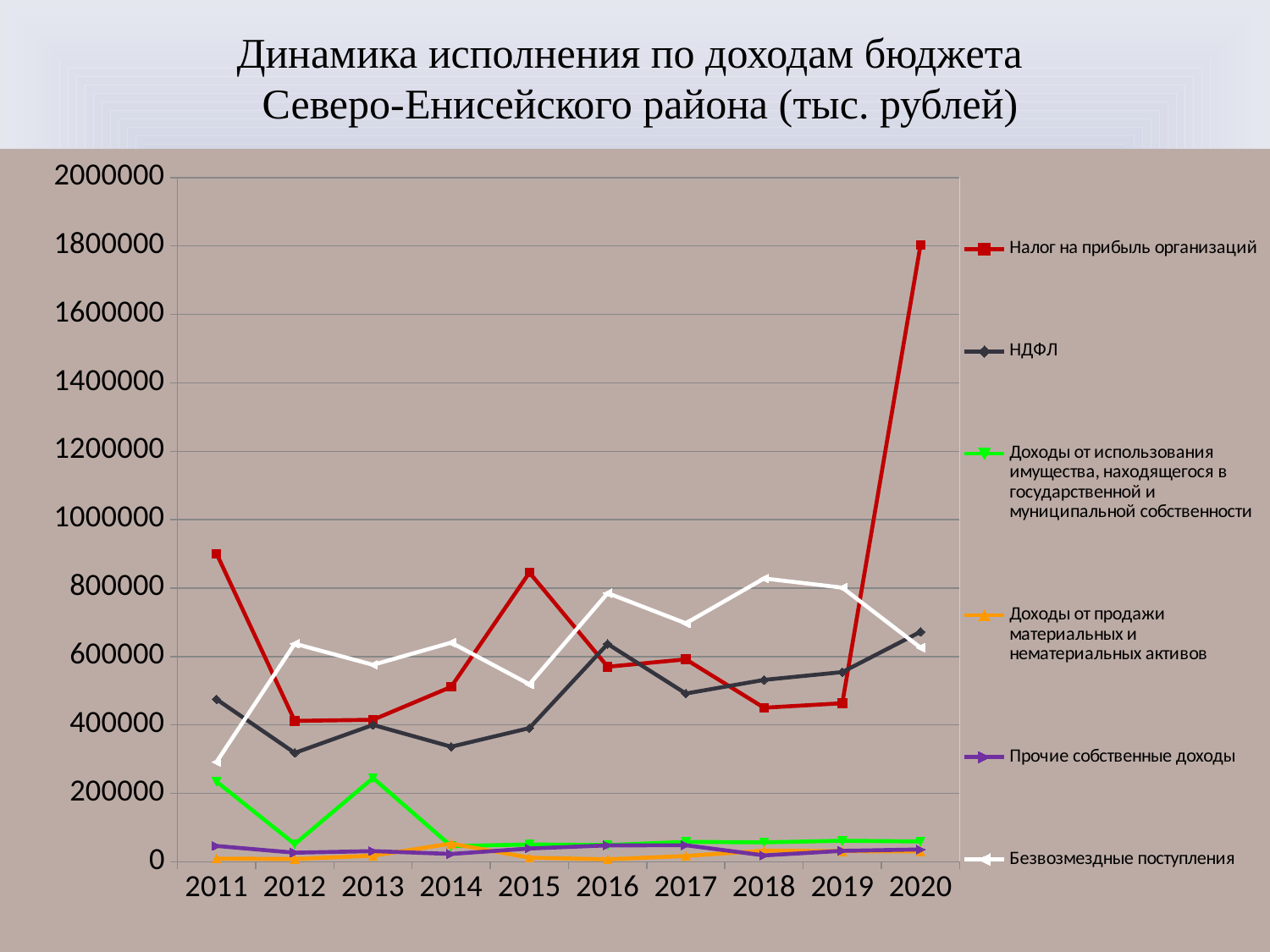

Динамика исполнения по доходам бюджета
 Северо-Енисейского района (тыс. рублей)

### Chart

| Category | Налог на прибыль организаций | НДФЛ | Доходы от использования имущества, находящегося в государственной и муниципальной собственности | Доходы от продажи материальных и нематериальных активов | Прочие собственные доходы | Безвозмездные поступления |
|---|---|---|---|---|---|---|
| 2011 | 900704.0 | 474919.0 | 234297.0 | 9516.0 | 46382.0 | 291902.0 |
| 2012 | 411922.0 | 318237.0 | 51787.0 | 8255.0 | 26707.0 | 637365.0 |
| 2013 | 415124.6 | 400115.7 | 244773.4 | 18040.0 | 31332.7 | 575816.5 |
| 2014 | 511301.8 | 336391.3 | 45943.2 | 53230.8 | 23071.8 | 640565.0 |
| 2015 | 845393.2 | 390863.9 | 50767.7 | 11978.3 | 38858.6 | 518761.2 |
| 2016 | 570110.8 | 636727.2 | 48987.9 | 7388.5 | 48114.2 | 785209.2 |
| 2017 | 591650.2 | 491779.8 | 58305.5 | 16949.3 | 48436.8 | 697110.0 |
| 2018 | 450239.7 | 531619.2 | 56841.0 | 32806.3 | 18803.0 | 828183.7 |
| 2019 | 463414.6 | 554395.1 | 61603.9 | 30974.7 | 31993.2 | 801185.5 |
| 2020 | 1802656.5 | 672150.1 | 59483.0 | 30696.6 | 36074.1 | 625919.9 |